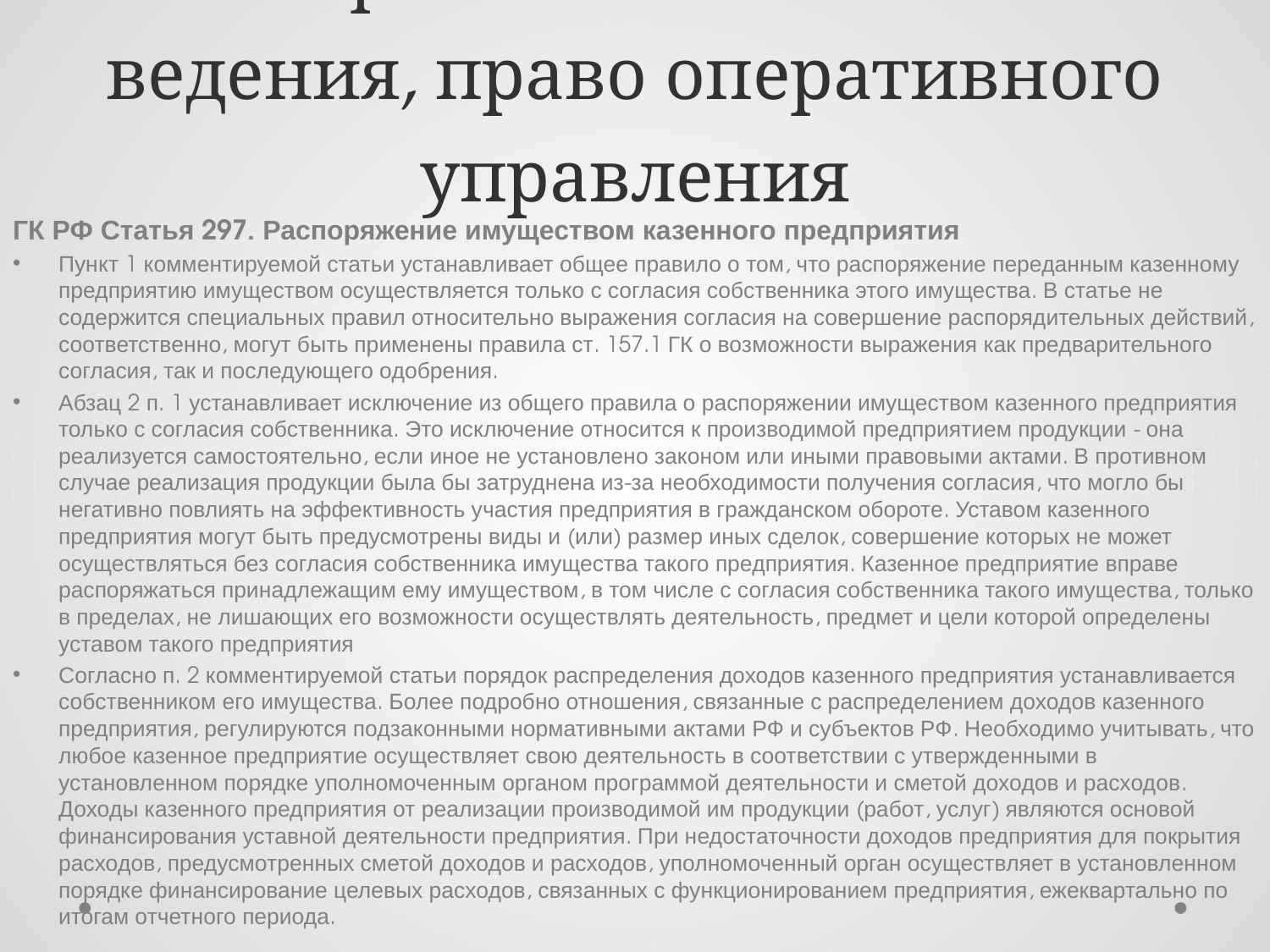

# 22.  Право хозяйственного ведения, право оперативного управления
ГК РФ Статья 297. Распоряжение имуществом казенного предприятия
Пункт 1 комментируемой статьи устанавливает общее правило о том, что распоряжение переданным казенному предприятию имуществом осуществляется только с согласия собственника этого имущества. В статье не содержится специальных правил относительно выражения согласия на совершение распорядительных действий, соответственно, могут быть применены правила ст. 157.1 ГК о возможности выражения как предварительного согласия, так и последующего одобрения.
Абзац 2 п. 1 устанавливает исключение из общего правила о распоряжении имуществом казенного предприятия только с согласия собственника. Это исключение относится к производимой предприятием продукции - она реализуется самостоятельно, если иное не установлено законом или иными правовыми актами. В противном случае реализация продукции была бы затруднена из-за необходимости получения согласия, что могло бы негативно повлиять на эффективность участия предприятия в гражданском обороте. Уставом казенного предприятия могут быть предусмотрены виды и (или) размер иных сделок, совершение которых не может осуществляться без согласия собственника имущества такого предприятия. Казенное предприятие вправе распоряжаться принадлежащим ему имуществом, в том числе с согласия собственника такого имущества, только в пределах, не лишающих его возможности осуществлять деятельность, предмет и цели которой определены уставом такого предприятия
Согласно п. 2 комментируемой статьи порядок распределения доходов казенного предприятия устанавливается собственником его имущества. Более подробно отношения, связанные с распределением доходов казенного предприятия, регулируются подзаконными нормативными актами РФ и субъектов РФ. Необходимо учитывать, что любое казенное предприятие осуществляет свою деятельность в соответствии с утвержденными в установленном порядке уполномоченным органом программой деятельности и сметой доходов и расходов. Доходы казенного предприятия от реализации производимой им продукции (работ, услуг) являются основой финансирования уставной деятельности предприятия. При недостаточности доходов предприятия для покрытия расходов, предусмотренных сметой доходов и расходов, уполномоченный орган осуществляет в установленном порядке финансирование целевых расходов, связанных с функционированием предприятия, ежеквартально по итогам отчетного периода.